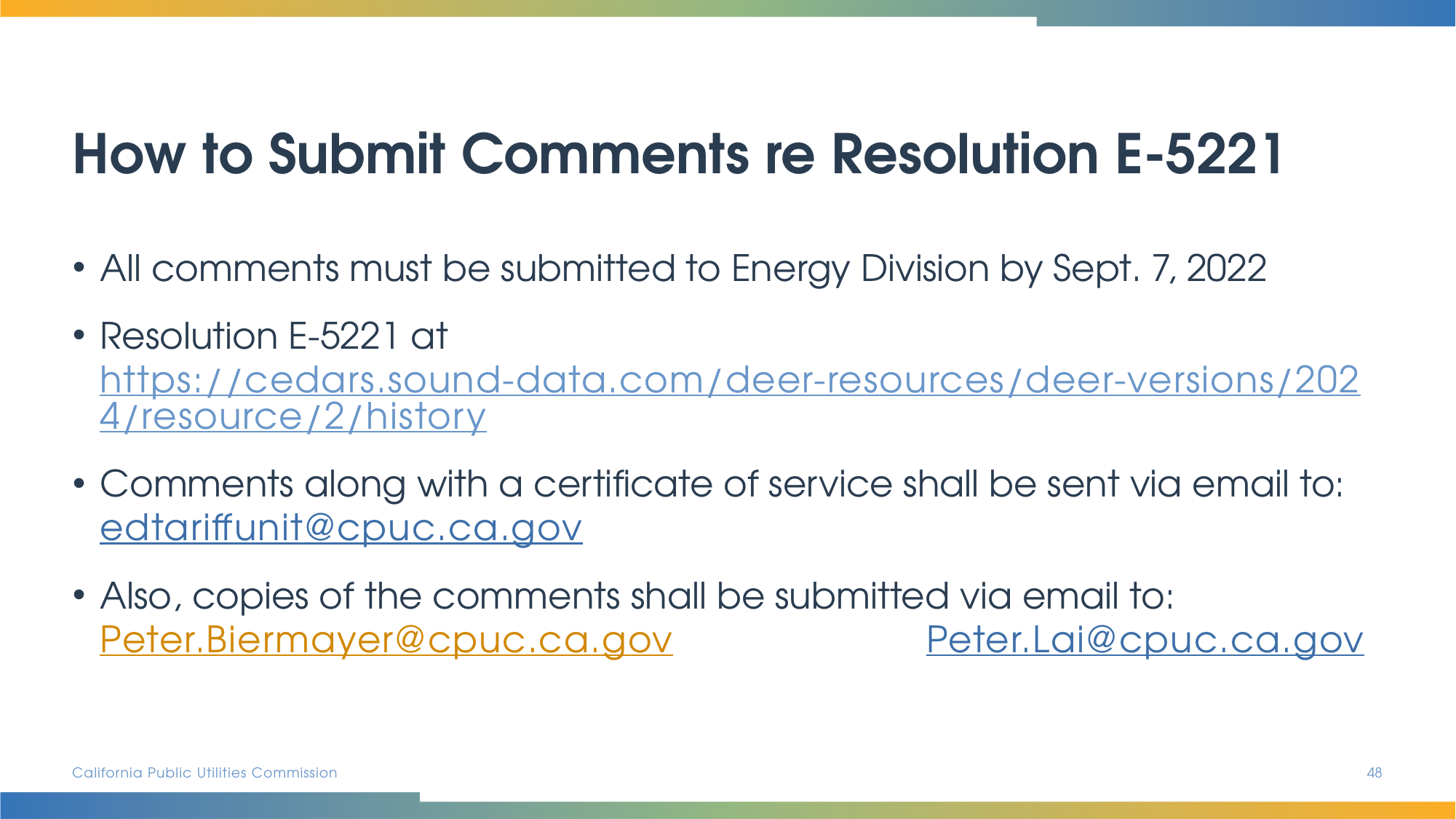

# How to Submit Comments re Resolution E-5221
All comments must be submitted to Energy Division by Sept. 7, 2022
Resolution E-5221 at https://cedars.sound-data.com/deer-resources/deer-versions/2024/resource/2/history
Comments along with a certificate of service shall be sent via email to: edtariffunit@cpuc.ca.gov
Also, copies of the comments shall be submitted via email to: Peter.Biermayer@cpuc.ca.gov                      Peter.Lai@cpuc.ca.gov

48